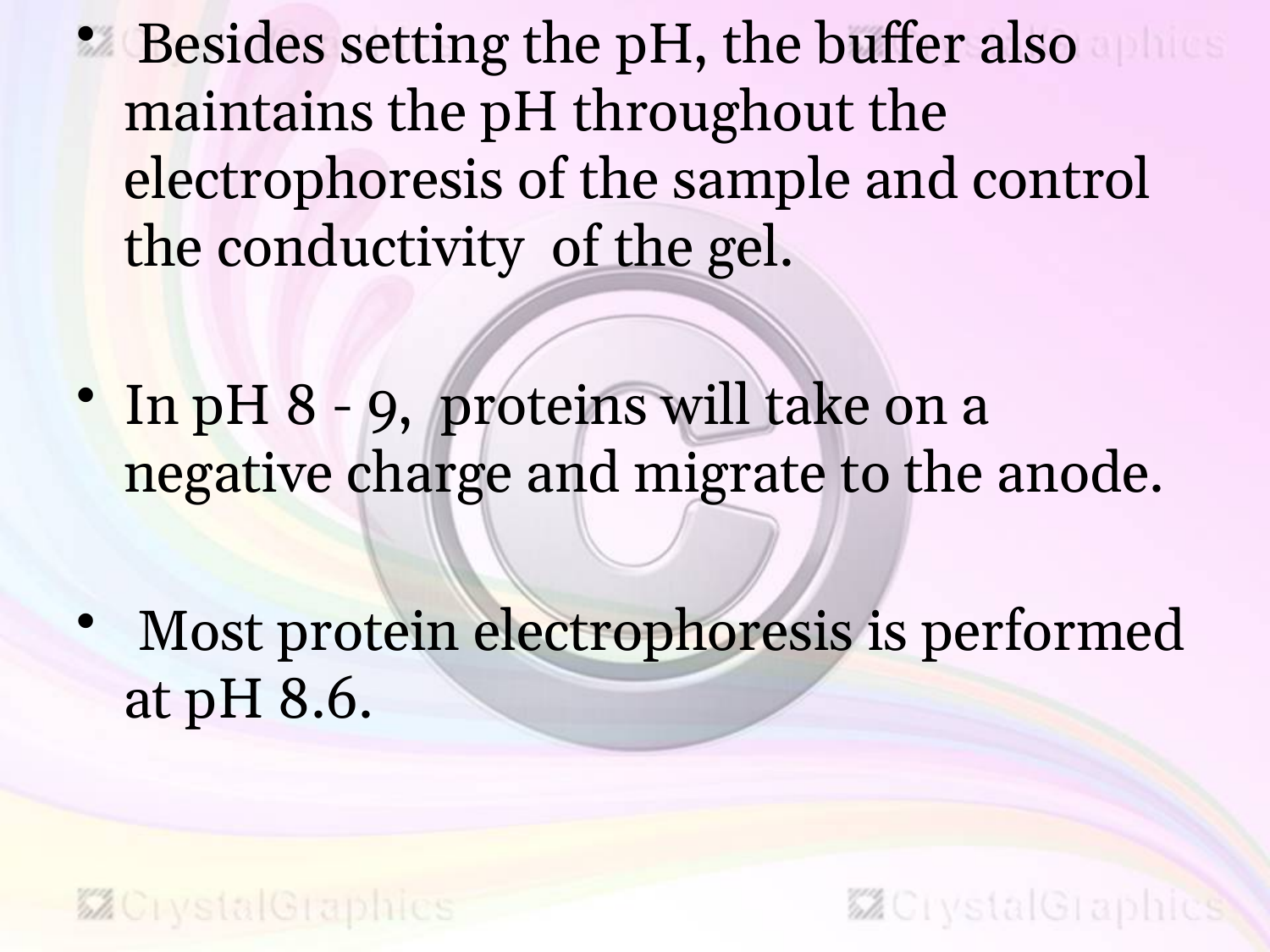

Besides setting the pH, the buffer also maintains the pH throughout the electrophoresis of the sample and control the conductivity  of the gel.

In pH 8 - 9,  proteins will take on a negative charge and migrate to the anode.

 Most protein electrophoresis is performed at pH 8.6.